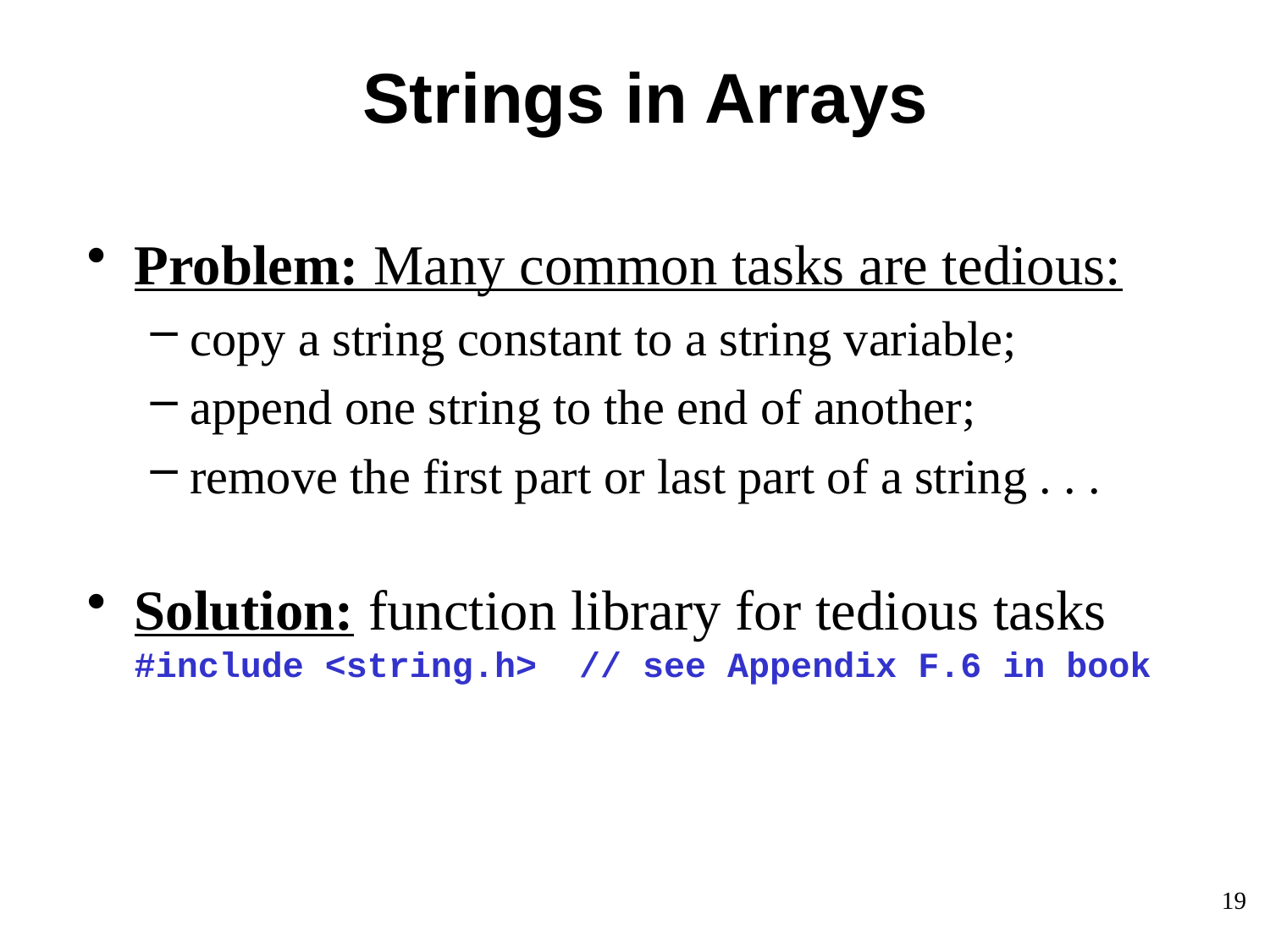

# Strings in Arrays
Problem: Many common tasks are tedious:
copy a string constant to a string variable;
append one string to the end of another;
remove the first part or last part of a string . . .
Solution: function library for tedious tasks  #include <string.h>  // see Appendix F.6 in book
19